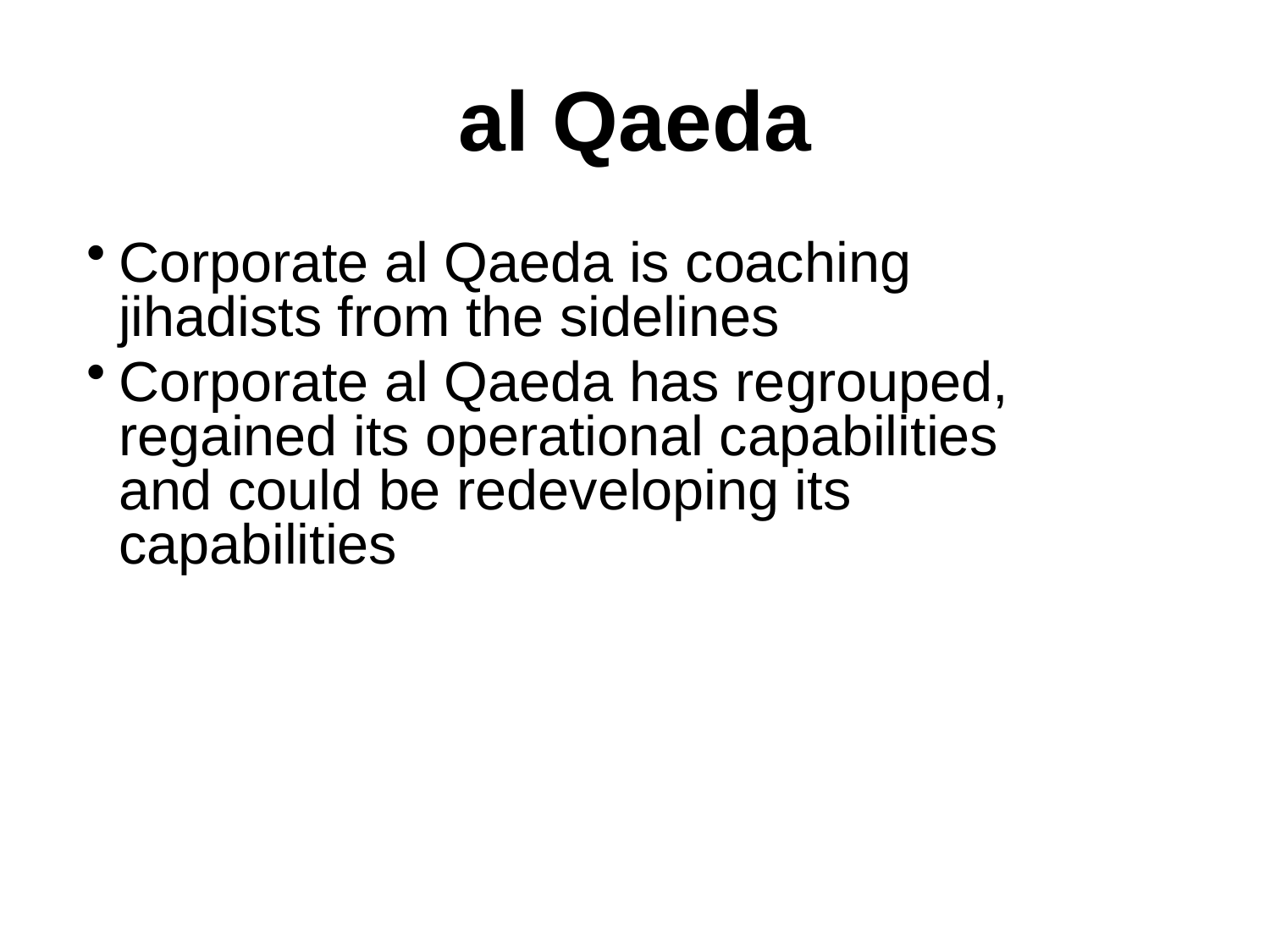

# al Qaeda
Corporate al Qaeda is coaching jihadists from the sidelines
Corporate al Qaeda has regrouped, regained its operational capabilities and could be redeveloping its capabilities